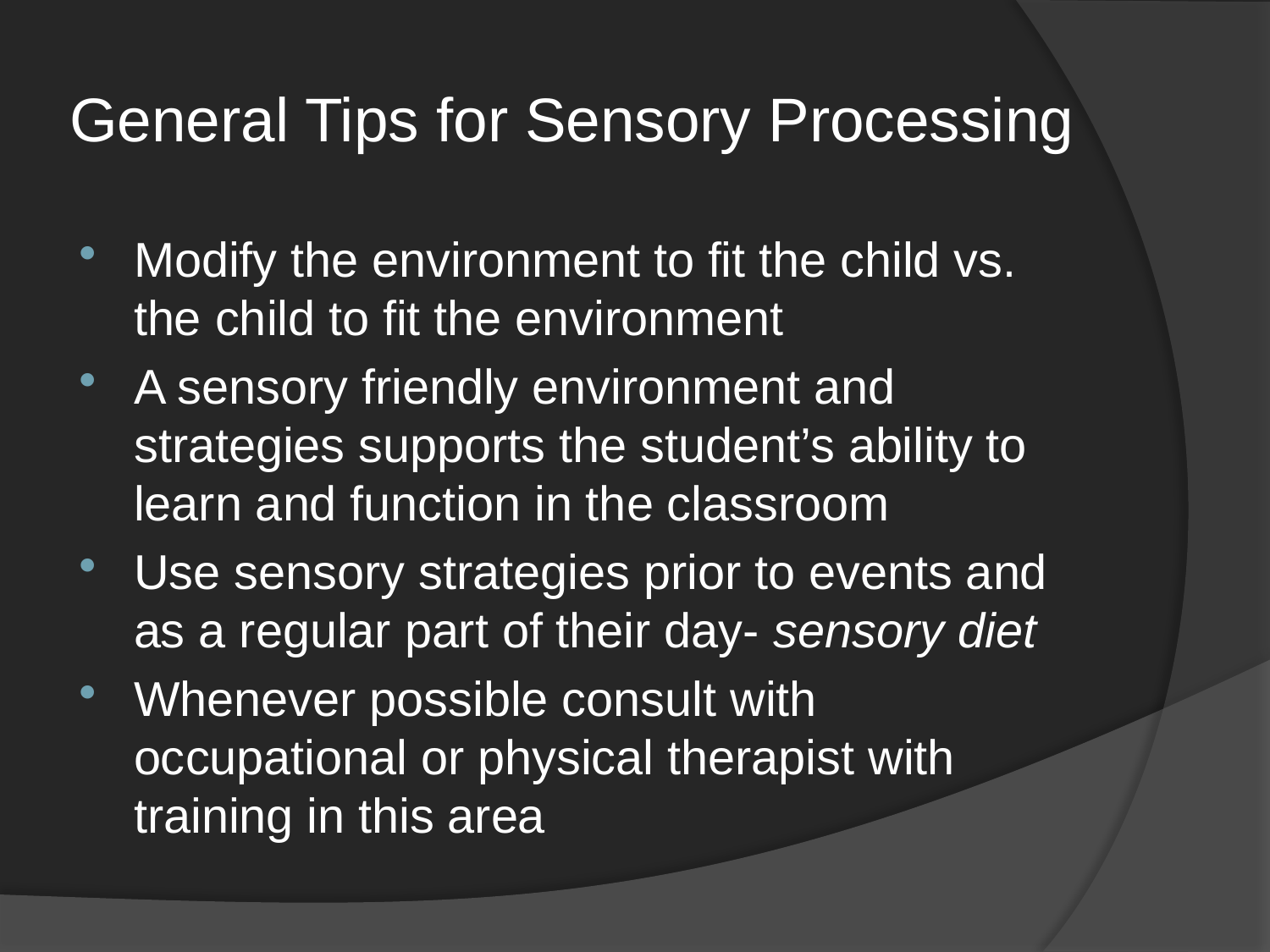

# General Tips for Sensory Processing
Modify the environment to fit the child vs. the child to fit the environment
A sensory friendly environment and strategies supports the student’s ability to learn and function in the classroom
Use sensory strategies prior to events and as a regular part of their day- sensory diet
Whenever possible consult with occupational or physical therapist with training in this area